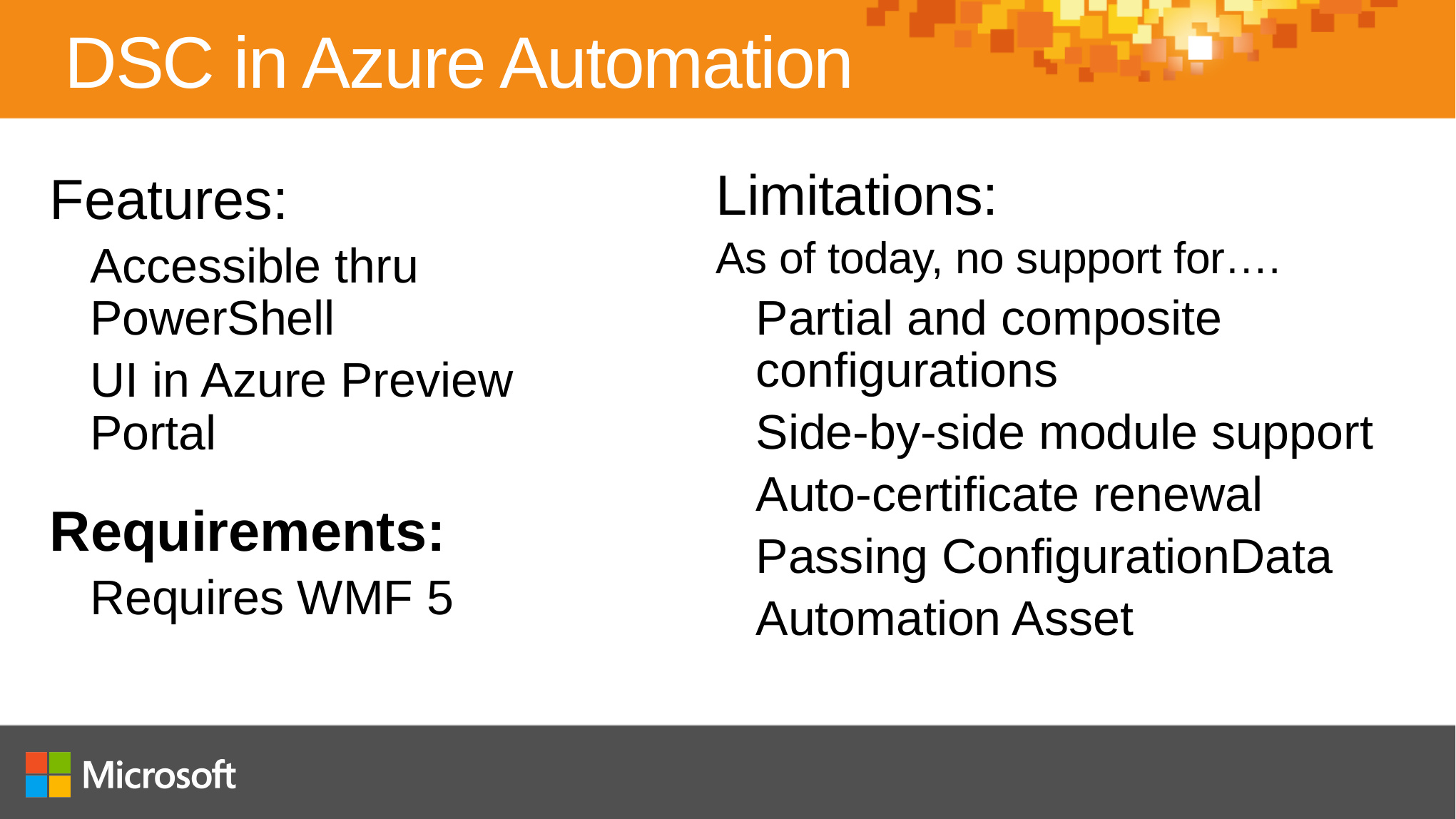

DSC in Azure Automation
Features:
Accessible thru PowerShell
UI in Azure Preview Portal

Requirements:
Requires WMF 5
Limitations:
As of today, no support for….
Partial and composite configurations
Side-by-side module support
Auto-certificate renewal
Passing ConfigurationData
Automation Asset